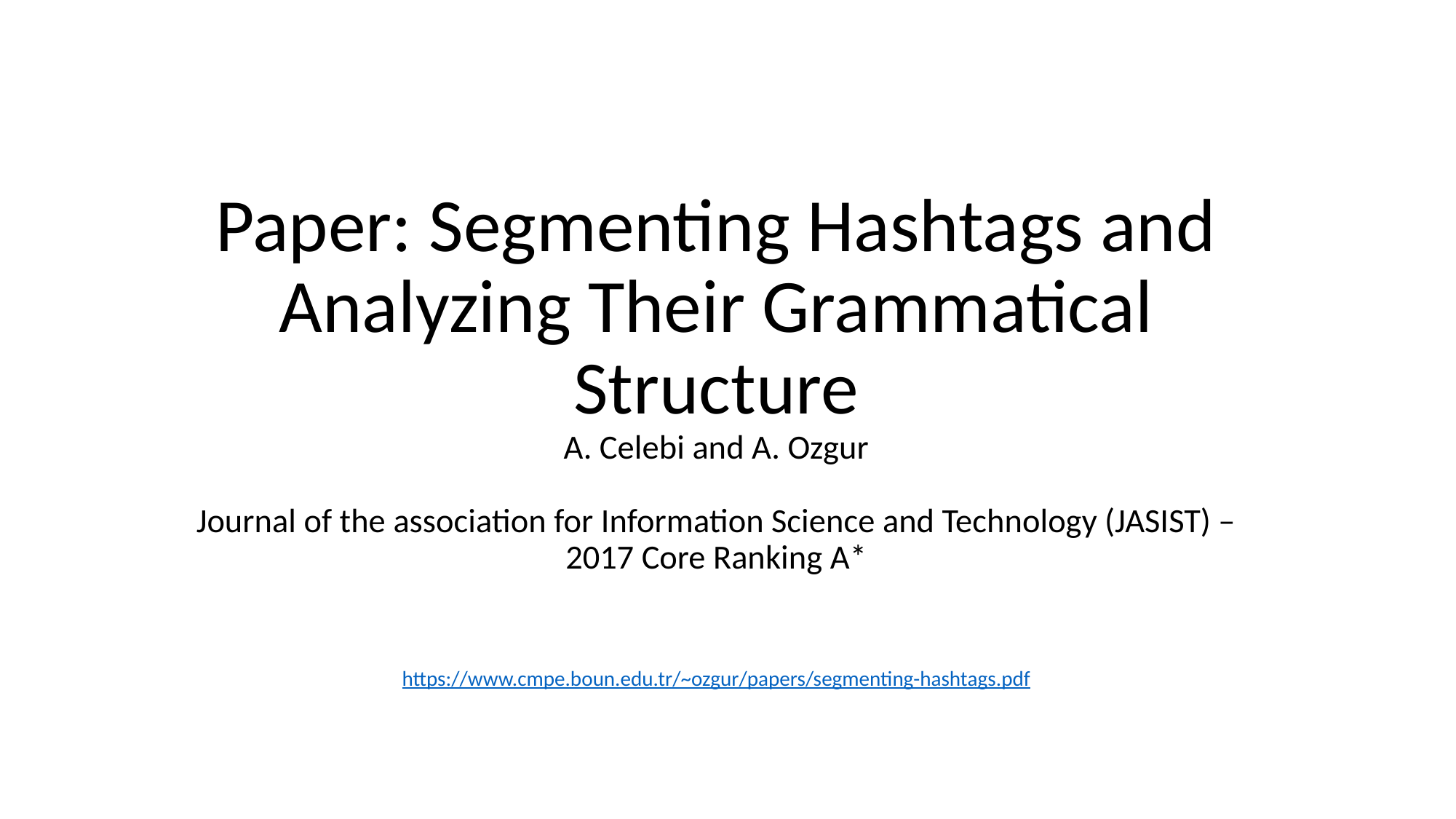

# Paper: Segmenting Hashtags and Analyzing Their Grammatical Structure A. Celebi and A. Ozgur Journal of the association for Information Science and Technology (JASIST) – 2017 Core Ranking A*

https://www.cmpe.boun.edu.tr/~ozgur/papers/segmenting-hashtags.pdf